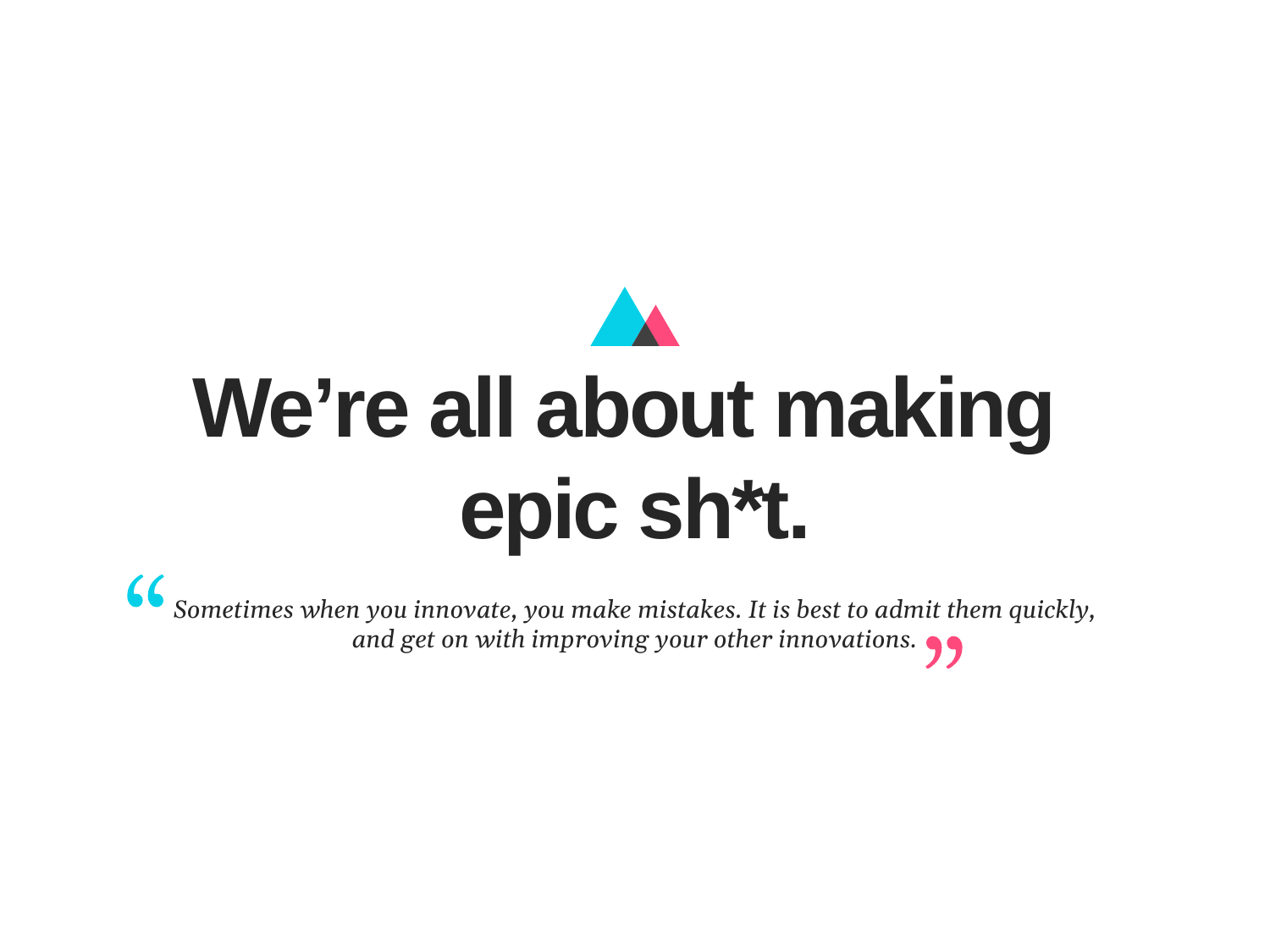

We’re all about making
epic sh*t.

Sometimes when you innovate, you make mistakes. It is best to admit them quickly, and get on with improving your other innovations.